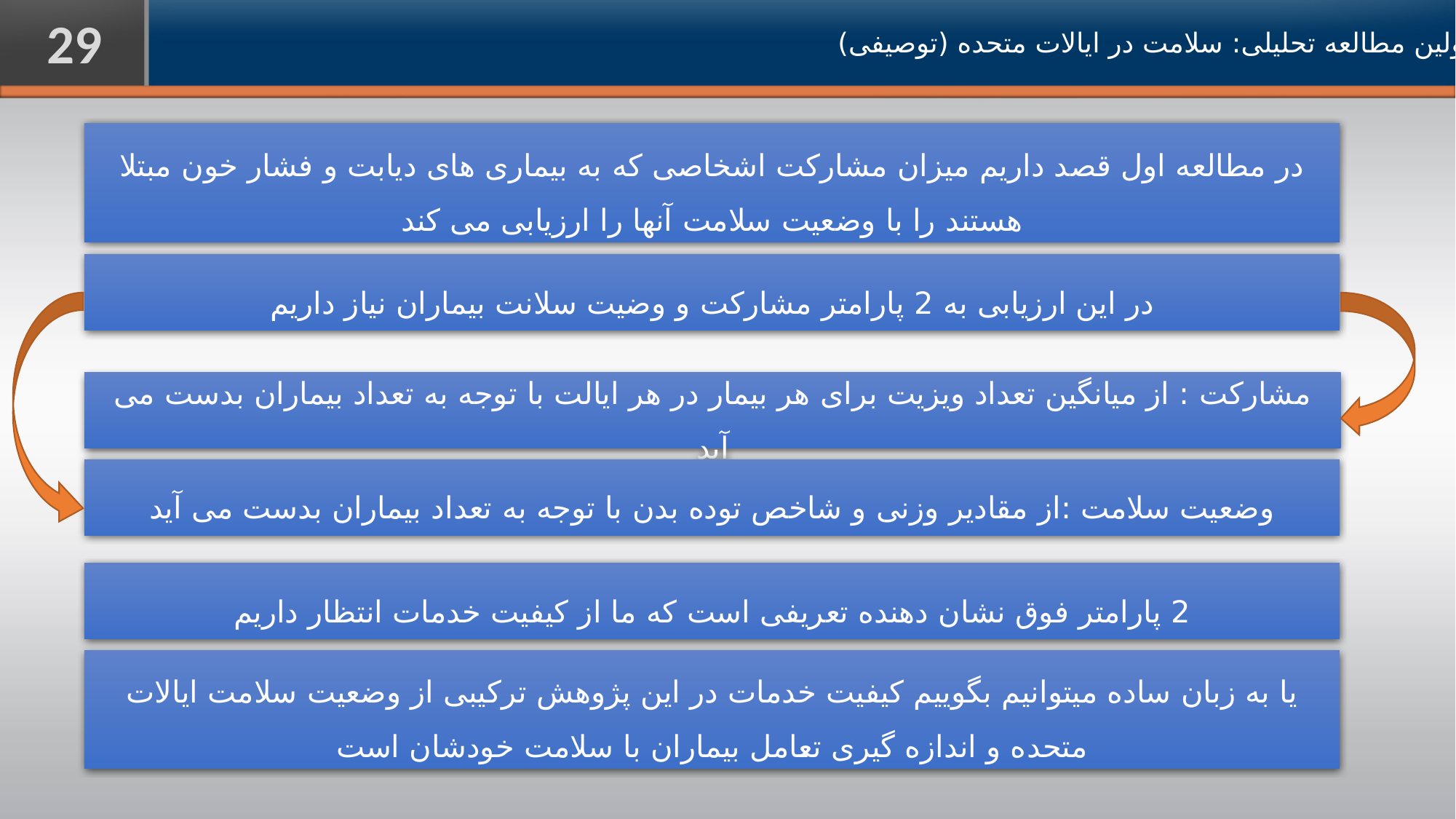

29
اولین مطالعه تحلیلی: سلامت در ایالات متحده (توصیفی)
در مطالعه اول قصد داریم میزان مشارکت اشخاصی که به بیماری های دیابت و فشار خون مبتلا هستند را با وضعیت سلامت آنها را ارزیابی می کند
در این ارزیابی به 2 پارامتر مشارکت و وضیت سلانت بیماران نیاز داریم

مشارکت : از میانگین تعداد ویزیت برای هر بیمار در هر ایالت با توجه به تعداد بیماران بدست می آید
وضعیت سلامت :از مقادیر وزنی و شاخص توده بدن با توجه به تعداد بیماران بدست می آید
2 پارامتر فوق نشان دهنده تعریفی است که ما از کیفیت خدمات انتظار داریم
یا به زبان ساده میتوانیم بگوییم کیفیت خدمات در این پژوهش ترکیبی از وضعیت سلامت ایالات متحده و اندازه گیری تعامل بیماران با سلامت خودشان است